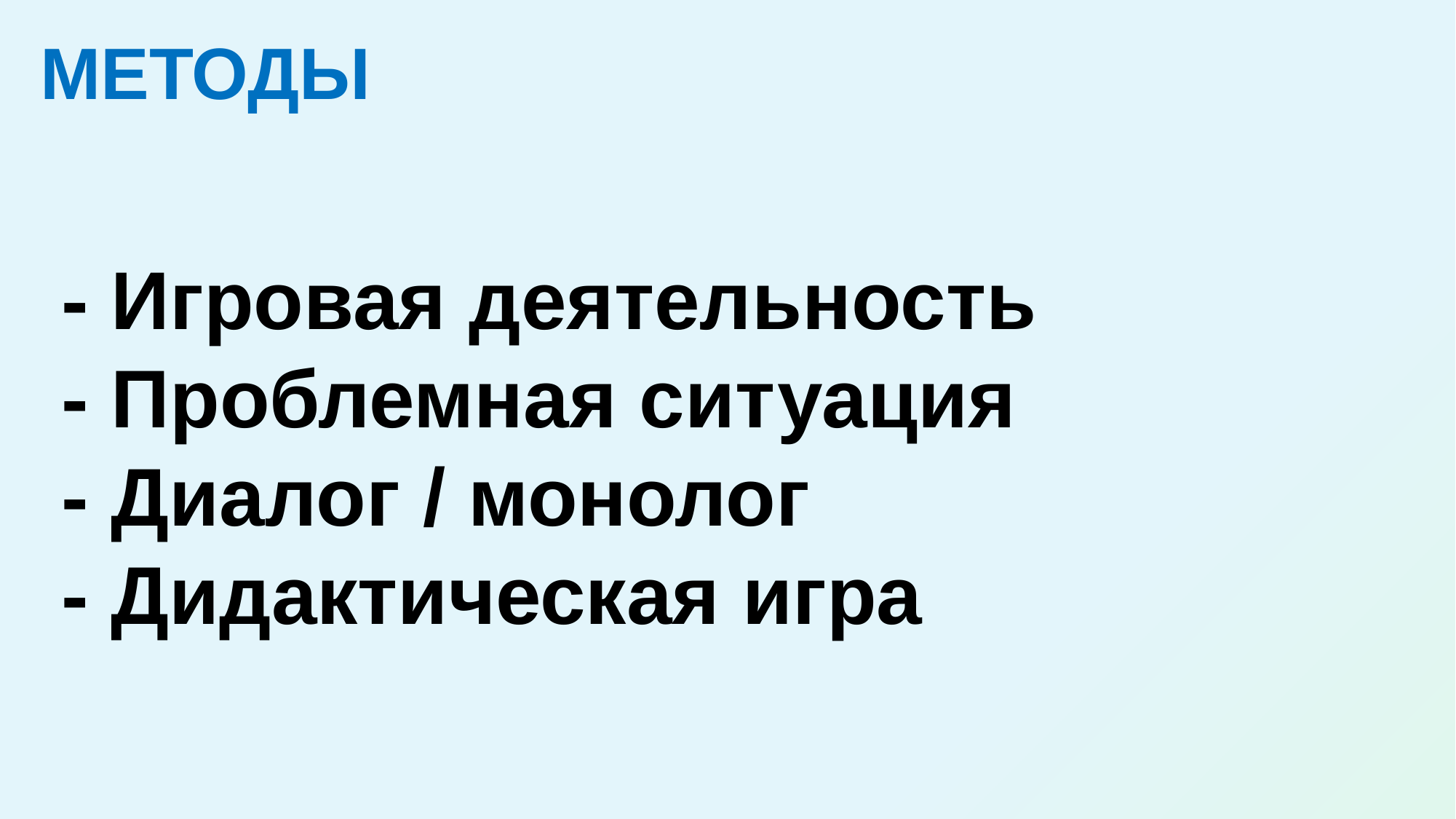

МЕТОДЫ
- Игровая деятельность
- Проблемная ситуация
- Диалог / монолог
- Дидактическая игра